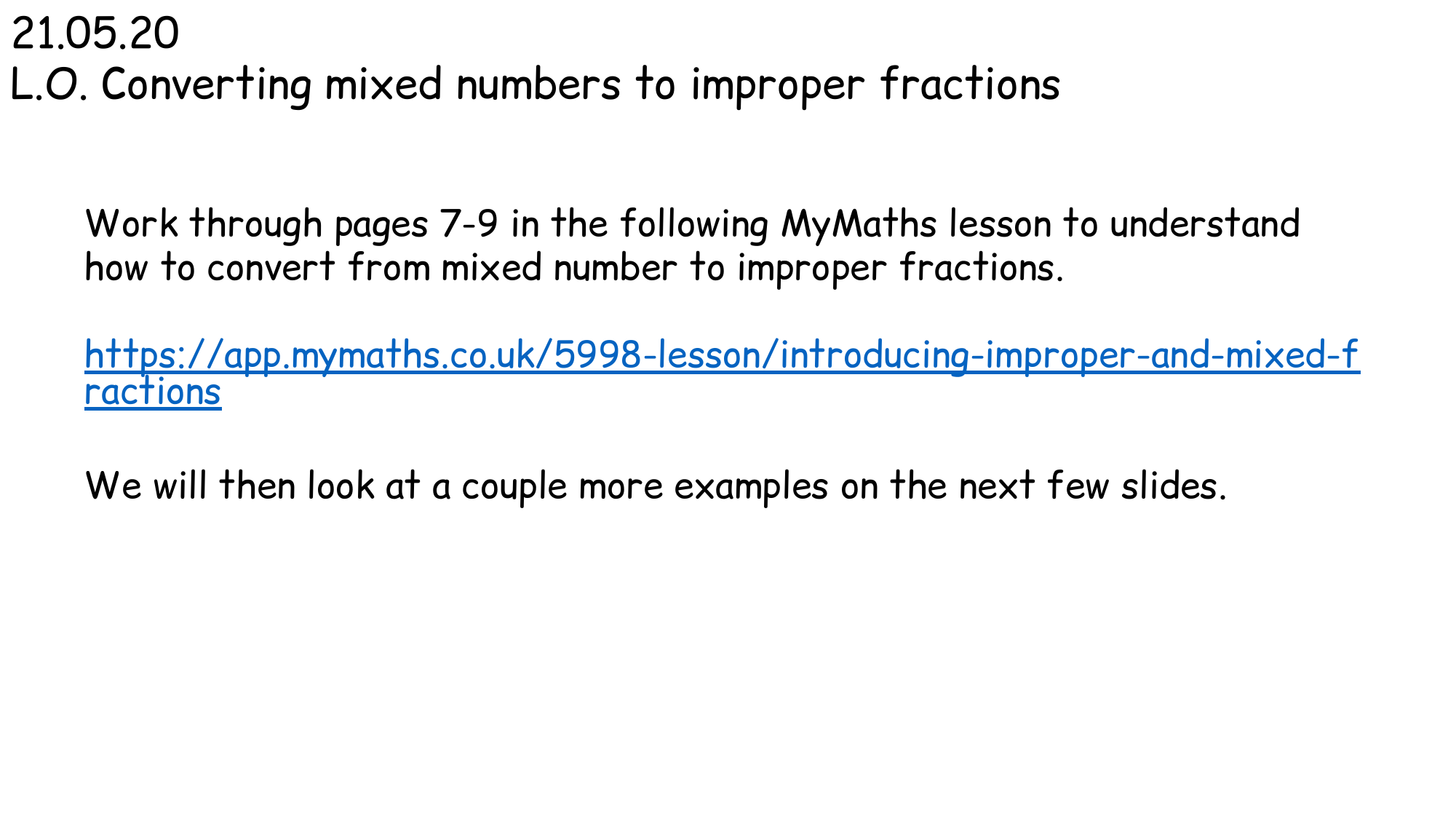

21.05.20
L.O. Converting mixed numbers to improper fractions
Work through pages 7-9 in the following MyMaths lesson to understand how to convert from mixed number to improper fractions.

https://app.mymaths.co.uk/5998-lesson/introducing-improper-and-mixed-fractions

We will then look at a couple more examples on the next few slides.